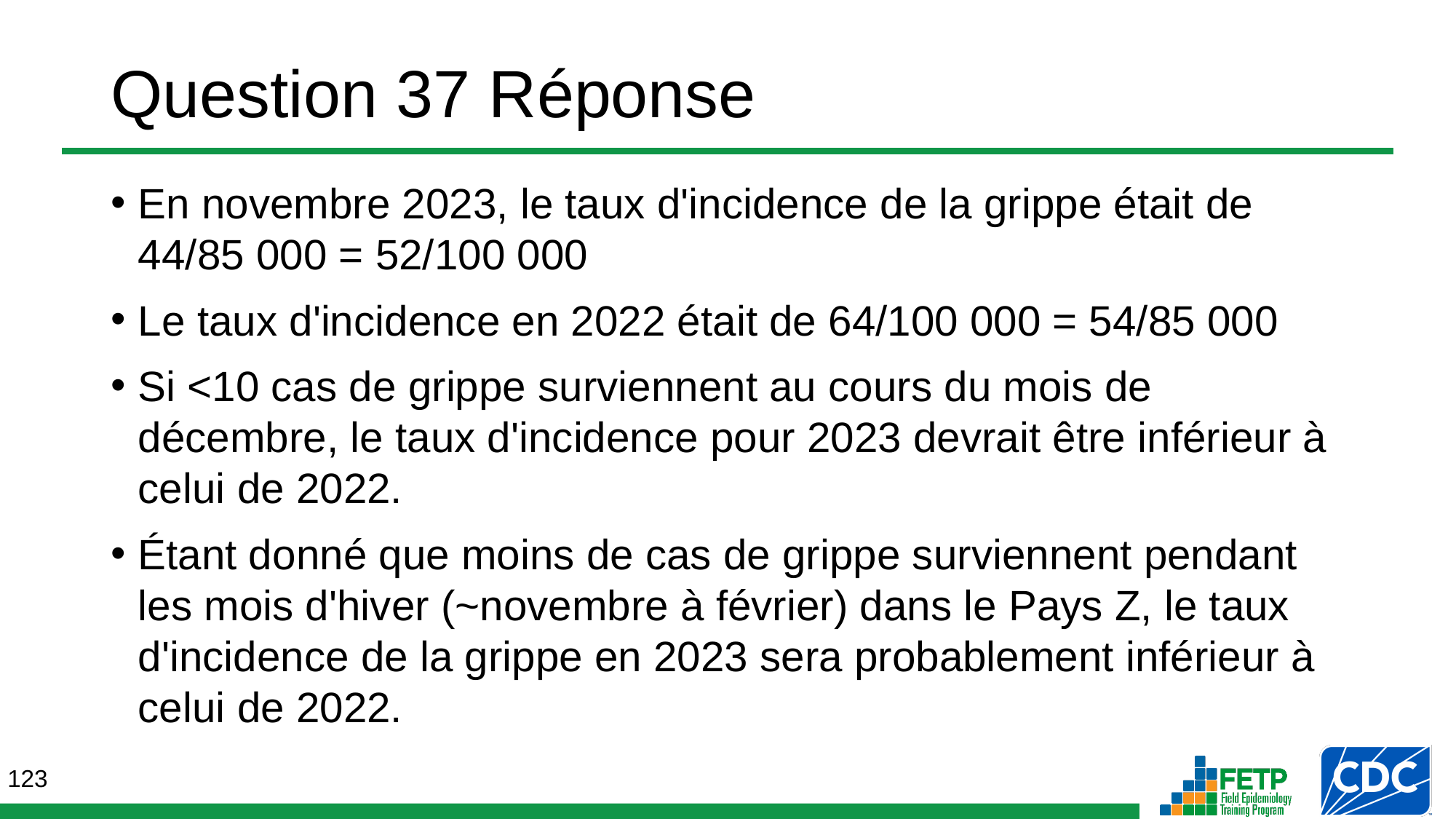

# Question 37 Réponse
En novembre 2023, le taux d'incidence de la grippe était de 44/85 000 = 52/100 000
Le taux d'incidence en 2022 était de 64/100 000 = 54/85 000
Si <10 cas de grippe surviennent au cours du mois de décembre, le taux d'incidence pour 2023 devrait être inférieur à celui de 2022.
Étant donné que moins de cas de grippe surviennent pendant les mois d'hiver (~novembre à février) dans le Pays Z, le taux d'incidence de la grippe en 2023 sera probablement inférieur à celui de 2022.